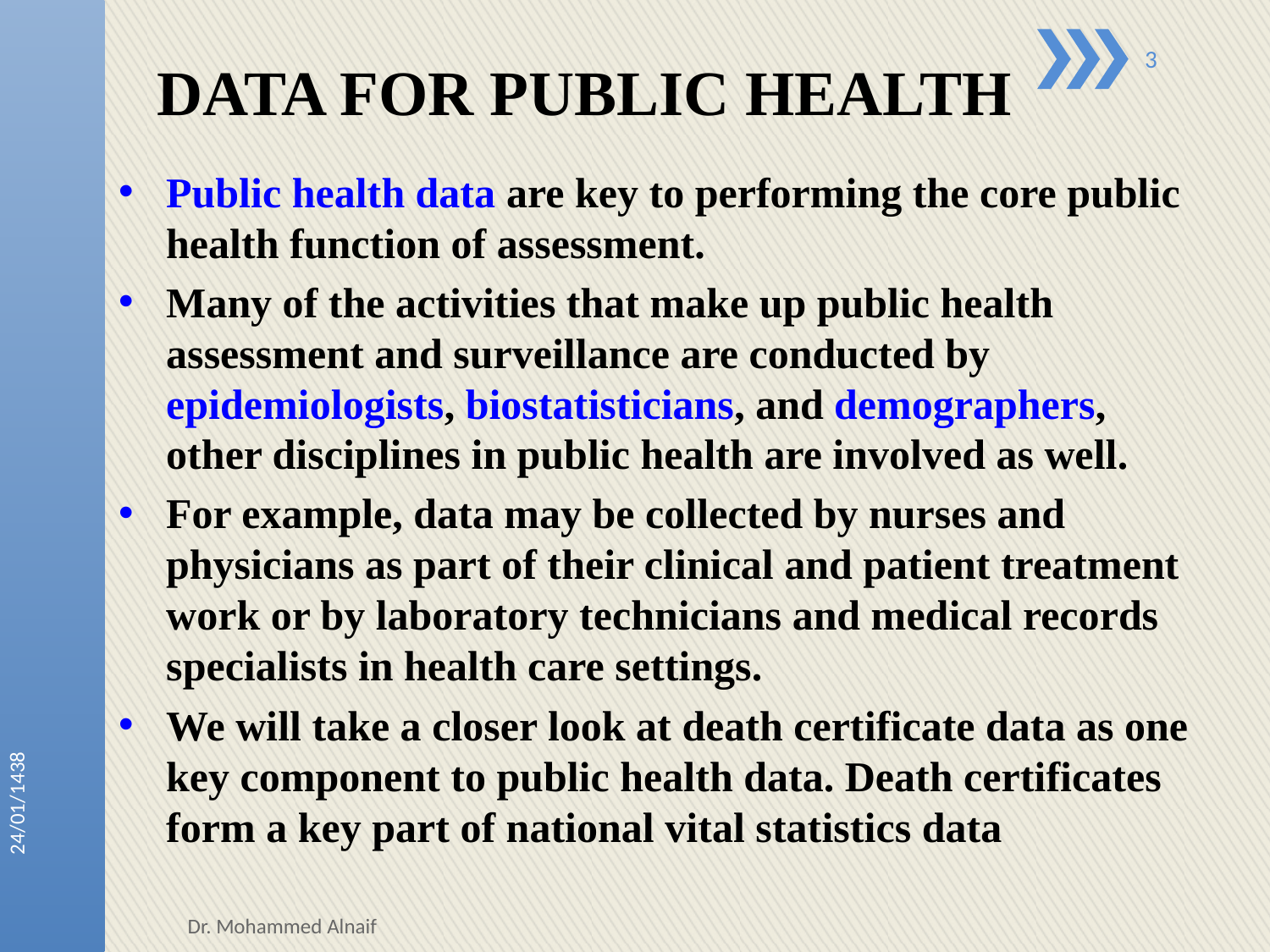

# DATA FOR PUBLIC HEALTH
3
Public health data are key to performing the core public health function of assessment.
Many of the activities that make up public health assessment and surveillance are conducted by epidemiologists, biostatisticians, and demographers, other disciplines in public health are involved as well.
For example, data may be collected by nurses and physicians as part of their clinical and patient treatment work or by laboratory technicians and medical records specialists in health care settings.
We will take a closer look at death certificate data as one key component to public health data. Death certificates form a key part of national vital statistics data

24/01/1438
Dr. Mohammed Alnaif